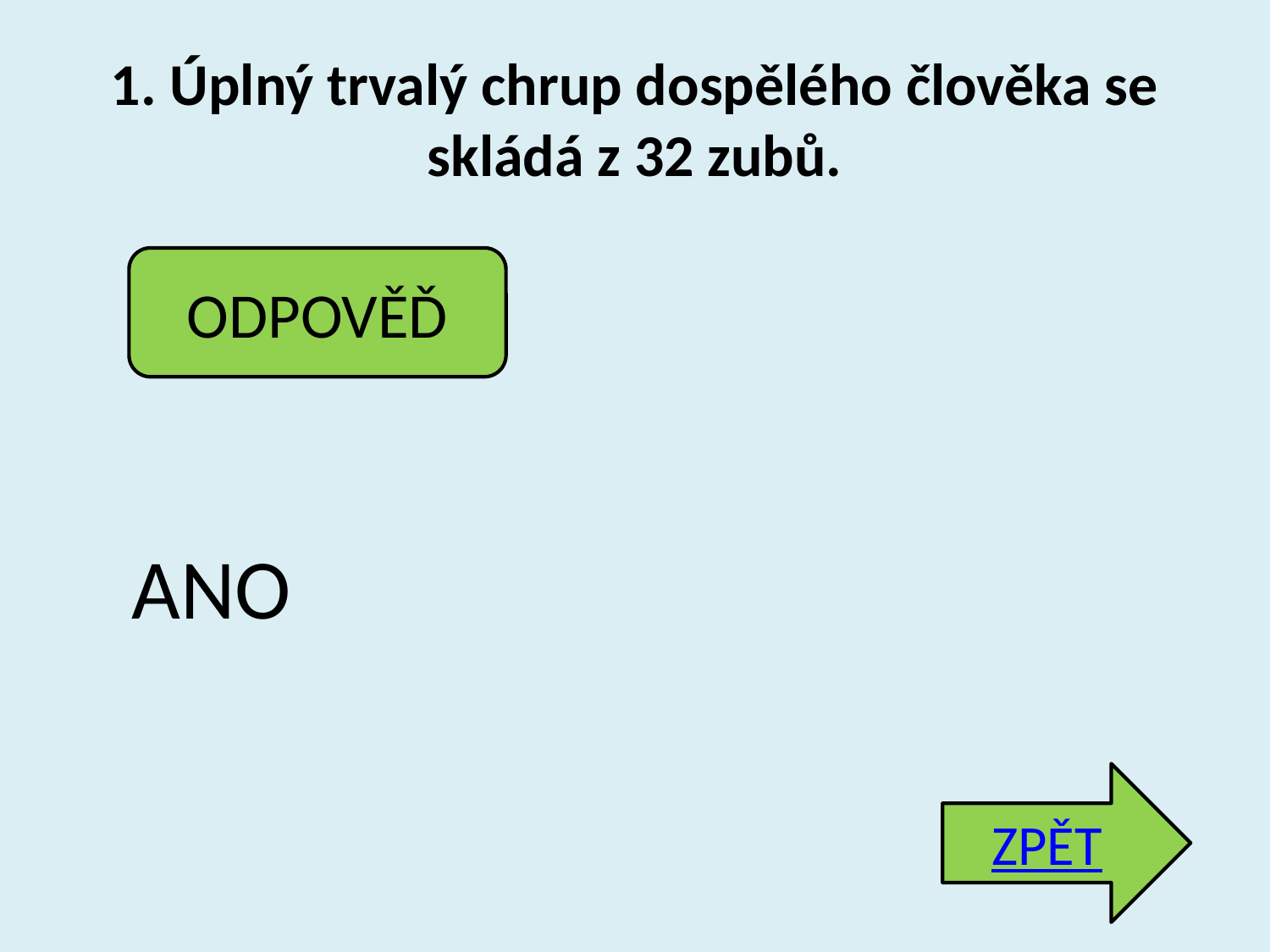

# 1. Úplný trvalý chrup dospělého člověka se skládá z 32 zubů.

ODPOVĚĎ

ANO
ZPĚT